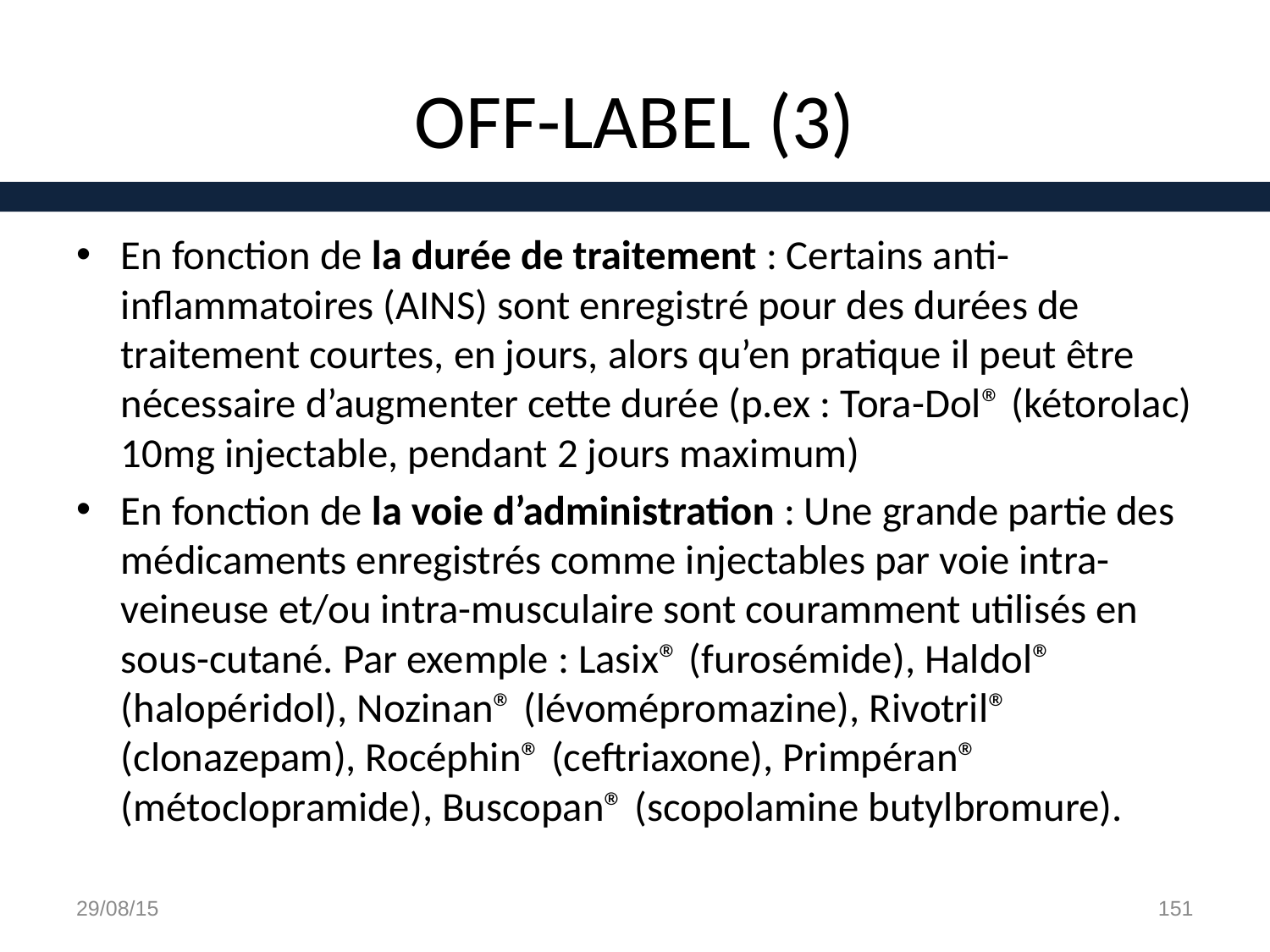

# OFF-LABEL (3)

En fonction de la durée de traitement : Certains anti-inflammatoires (AINS) sont enregistré pour des durées de traitement courtes, en jours, alors qu’en pratique il peut être nécessaire d’augmenter cette durée (p.ex : Tora-Dol® (kétorolac) 10mg injectable, pendant 2 jours maximum)
En fonction de la voie d’administration : Une grande partie des médicaments enregistrés comme injectables par voie intra-veineuse et/ou intra-musculaire sont couramment utilisés en sous-cutané. Par exemple : Lasix® (furosémide), Haldol® (halopéridol), Nozinan® (lévomépromazine), Rivotril® (clonazepam), Rocéphin® (ceftriaxone), Primpéran® (métoclopramide), Buscopan® (scopolamine butylbromure).

29/08/15
151